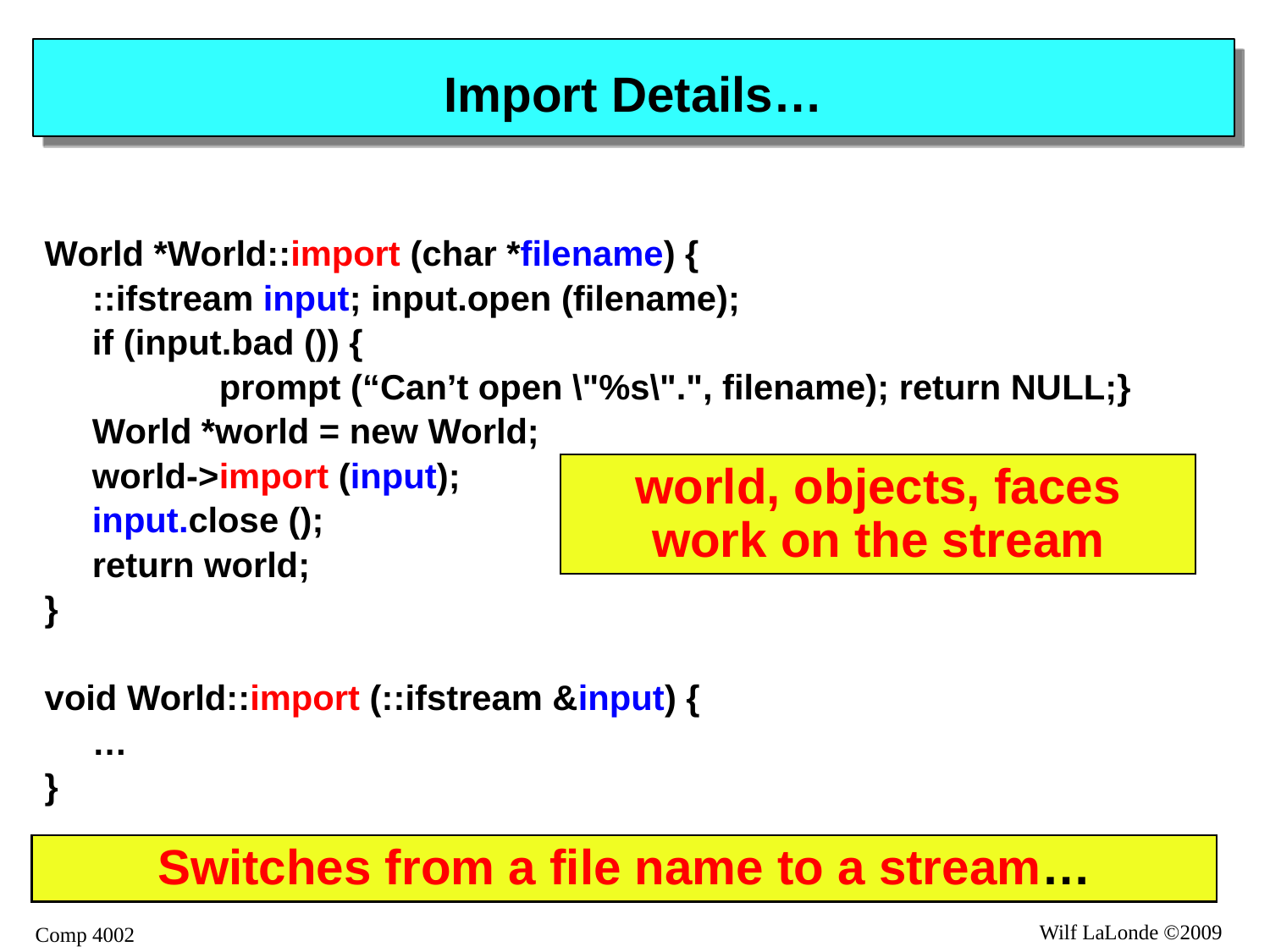

# Import Details…

World *World::import (char *filename) {
	::ifstream input; input.open (filename);
	if (input.bad ()) {
		prompt (“Can’t open \"%s\".", filename); return NULL;}
	World *world = new World;
	world->import (input);
	input.close ();
	return world;
}

void World::import (::ifstream &input) {
	…
}
world, objects, faces
work on the stream
Switches from a file name to a stream…